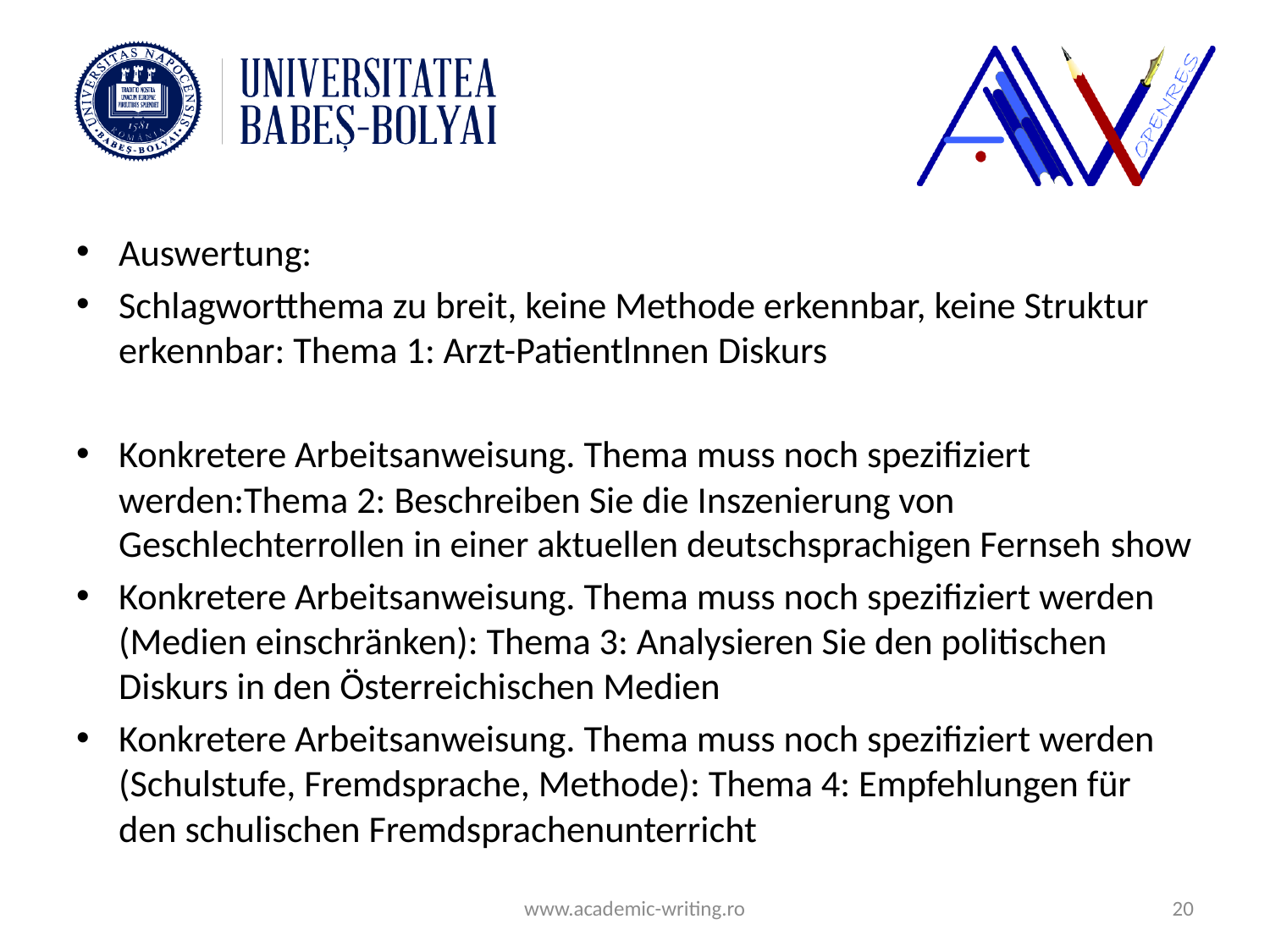

#
Auswertung:
Schlagwortthema zu breit, keine Methode erkennbar, keine Struktur erkennbar: Thema 1: Arzt-Patientlnnen Diskurs

Konkretere Arbeitsanweisung. Thema muss noch spezifiziert werden:Thema 2: Beschreiben Sie die Inszenierung von Geschlechterrollen in einer aktuellen deutschsprachigen Fernseh­ show
Konkretere Arbeitsanweisung. Thema muss noch spezifiziert werden (Medien einschränken): Thema 3: Analysieren Sie den politischen Diskurs in den Österreichischen Medien
Konkretere Arbeitsanweisung. Thema muss noch spezifiziert werden (Schulstufe, Fremdsprache, Methode): Thema 4: Empfehlungen für den schulischen Fremdsprachenunterricht

www.academic-writing.ro
20